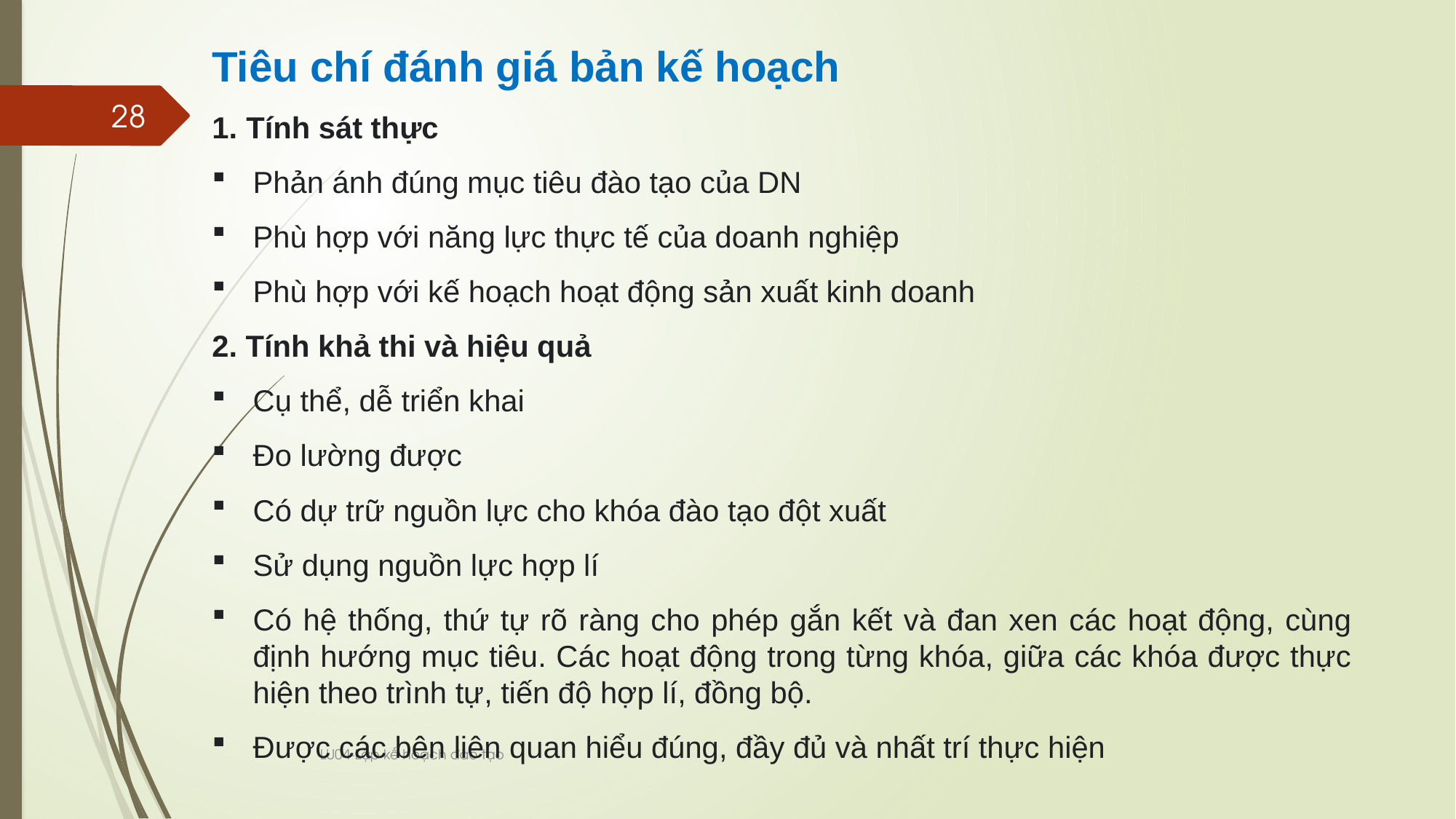

Tiêu chí đánh giá bản kế hoạch
Tính sát thực
Phản ánh đúng mục tiêu đào tạo của DN
Phù hợp với năng lực thực tế của doanh nghiệp
Phù hợp với kế hoạch hoạt động sản xuất kinh doanh
2. Tính khả thi và hiệu quả
Cụ thể, dễ triển khai
Đo lường được
Có dự trữ nguồn lực cho khóa đào tạo đột xuất
Sử dụng nguồn lực hợp lí
Có hệ thống, thứ tự rõ ràng cho phép gắn kết và đan xen các hoạt động, cùng định hướng mục tiêu. Các hoạt động trong từng khóa, giữa các khóa được thực hiện theo trình tự, tiến độ hợp lí, đồng bộ.
Được các bên liên quan hiểu đúng, đầy đủ và nhất trí thực hiện
28
LU04-Lập kế hoạch đào tạo